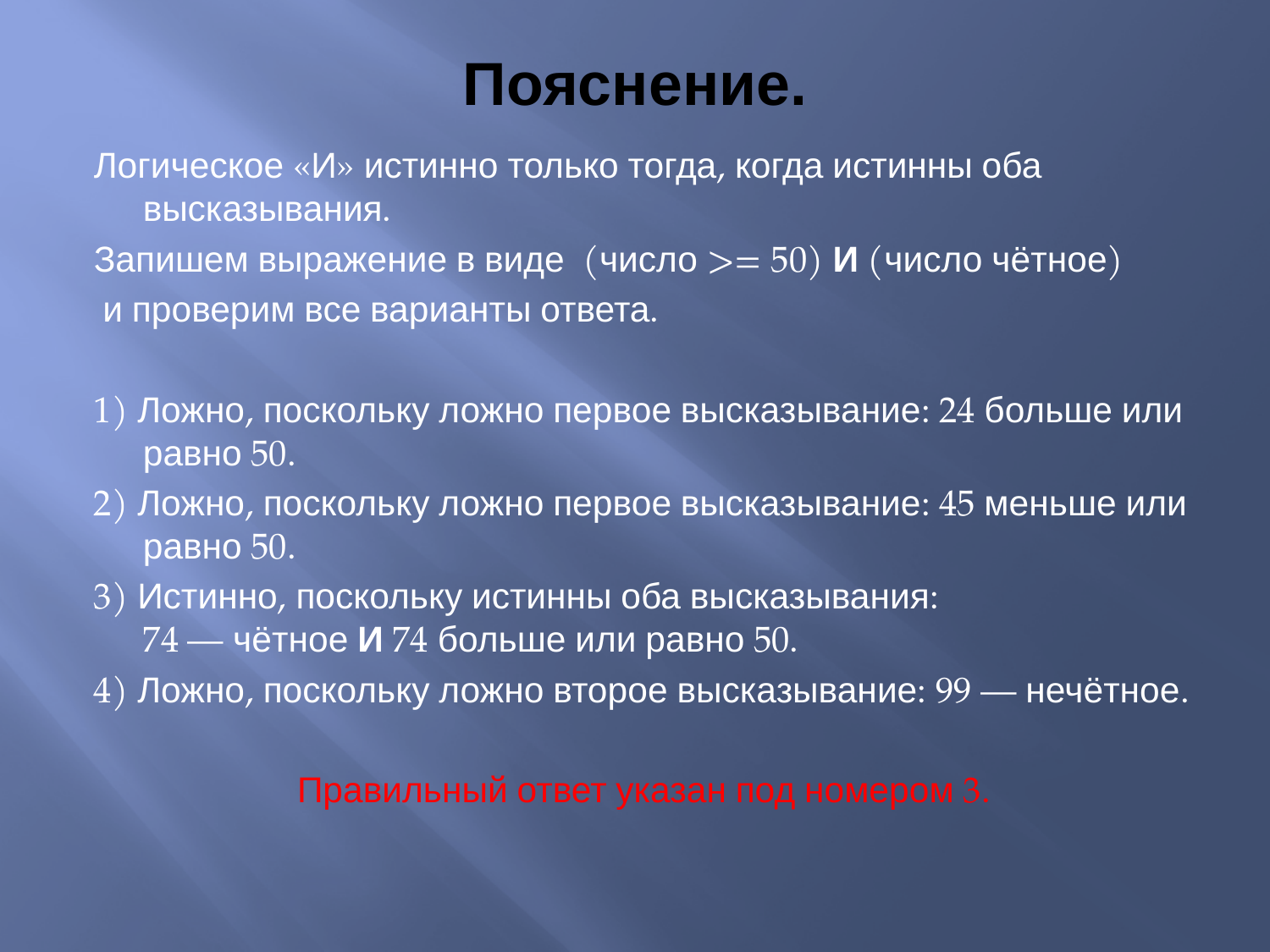

# Пояснение.
Логическое «И» истинно только тогда, когда истинны оба высказывания.
Запишем выражение в виде  (число >= 50) И (число чётное)
 и проверим все варианты ответа.

1) Ложно, поскольку ложно первое высказывание: 24 больше или равно 50.
2) Ложно, поскольку ложно первое высказывание: 45 меньше или равно 50.
3) Истинно, поскольку истинны оба высказывания: 74 — чётное И 74 больше или равно 50.
4) Ложно, поскольку ложно второе высказывание: 99 — нечётное.

Правильный ответ указан под номером 3.